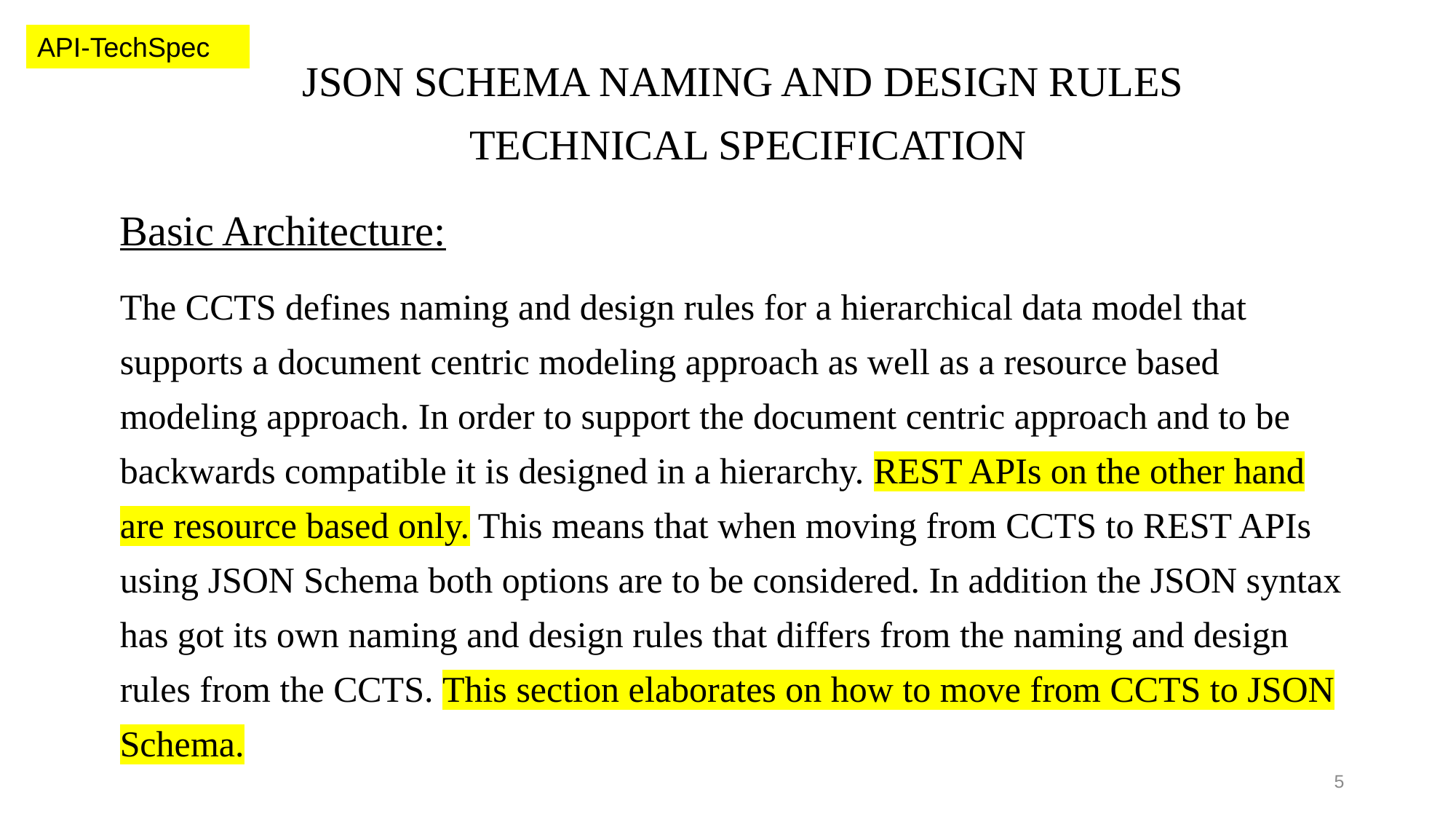

API-TechSpec
JSON Schema Naming and Design Rules
Technical Specification
Basic Architecture:
The CCTS defines naming and design rules for a hierarchical data model that supports a document centric modeling approach as well as a resource based modeling approach. In order to support the document centric approach and to be backwards compatible it is designed in a hierarchy. REST APIs on the other hand are resource based only. This means that when moving from CCTS to REST APIs using JSON Schema both options are to be considered. In addition the JSON syntax has got its own naming and design rules that differs from the naming and design rules from the CCTS. This section elaborates on how to move from CCTS to JSON Schema.

5